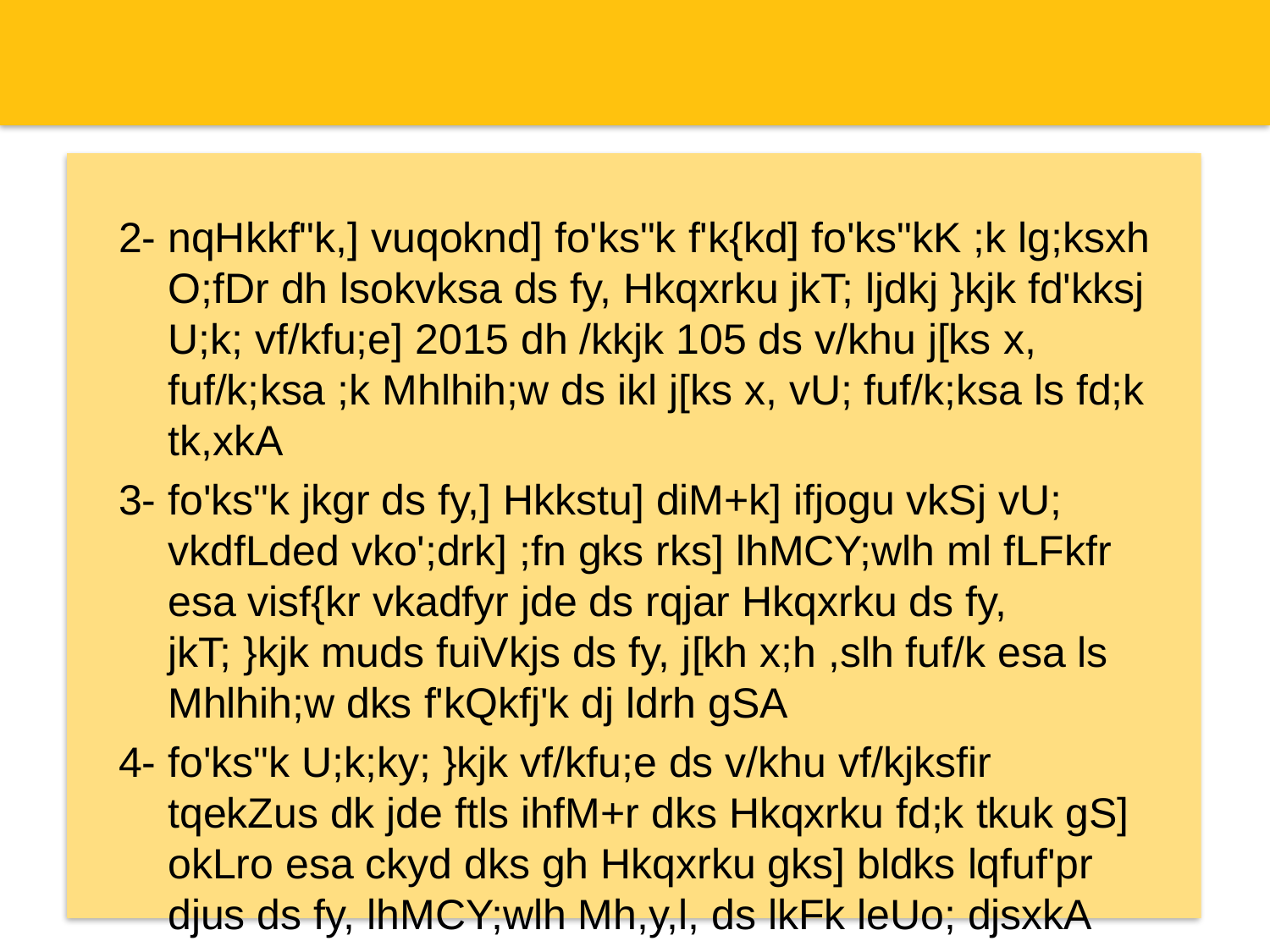

2-	nqHkkf"k,] vuqoknd] fo'ks"k f'k{kd] fo'ks"kK ;k lg;ksxh O;fDr dh lsokvksa ds fy, Hkqxrku jkT; ljdkj }kjk fd'kksj U;k; vf/kfu;e] 2015 dh /kkjk 105 ds v/khu j[ks x, fuf/k;ksa ;k Mhlhih;w ds ikl j[ks x, vU; fuf/k;ksa ls fd;k tk,xkA
3-	fo'ks"k jkgr ds fy,] Hkkstu] diM+k] ifjogu vkSj vU; vkdfLded vko';drk] ;fn gks rks] lhMCY;wlh ml fLFkfr esa visf{kr vkadfyr jde ds rqjar Hkqxrku ds fy, jkT; }kjk muds fuiVkjs ds fy, j[kh x;h ,slh fuf/k esa ls Mhlhih;w dks f'kQkfj'k dj ldrh gSA
4-	fo'ks"k U;k;ky; }kjk vf/kfu;e ds v/khu vf/kjksfir tqekZus dk jde ftls ihfM+r dks Hkqxrku fd;k tkuk gS] okLro esa ckyd dks gh Hkqxrku gks] bldks lqfuf'pr djus ds fy, lhMCY;wlh Mh,y,l, ds lkFk leUo; djsxkA